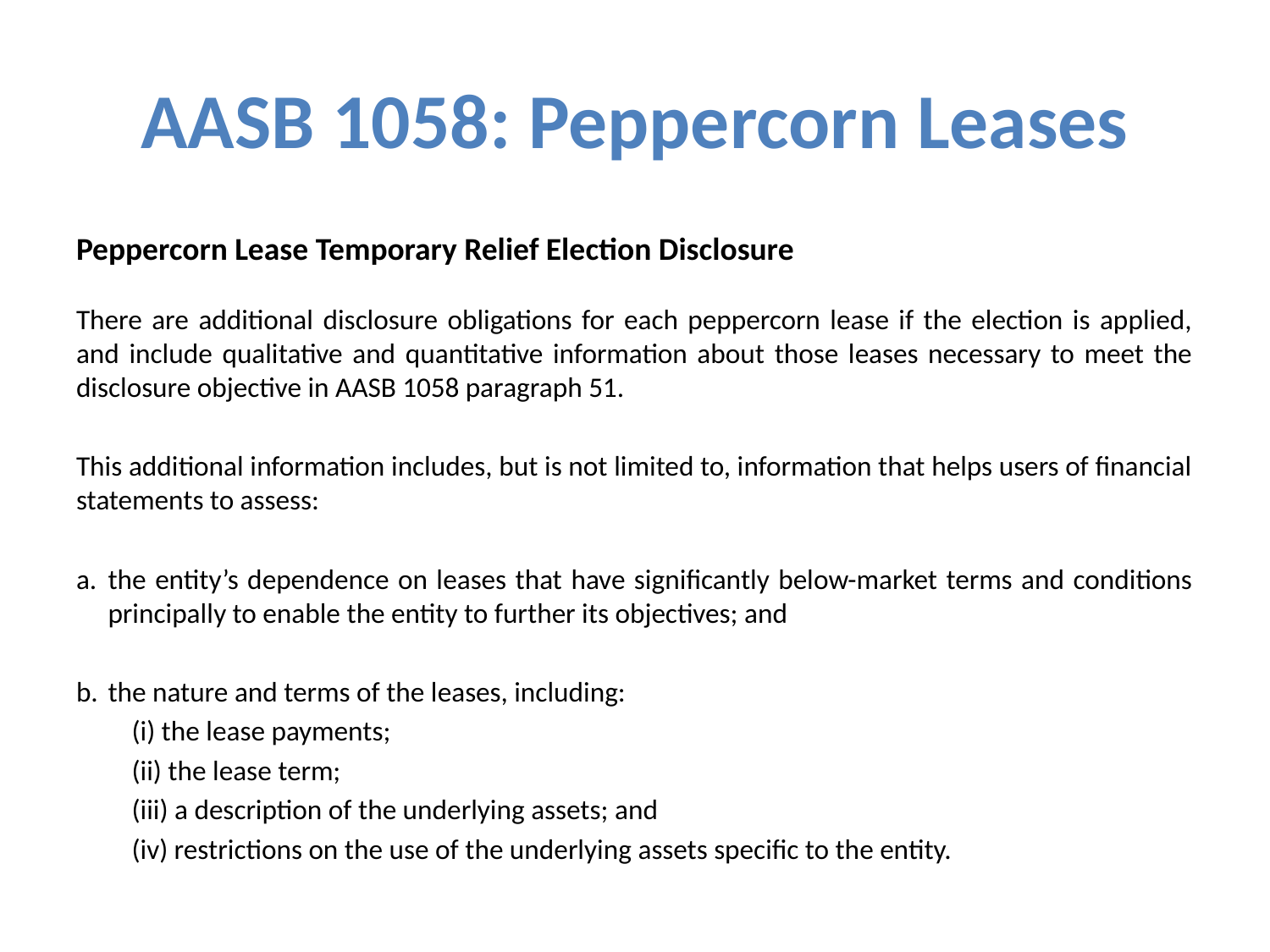

# AASB 1058: Peppercorn Leases
Peppercorn Lease Temporary Relief Election Disclosure

There are additional disclosure obligations for each peppercorn lease if the election is applied, and include qualitative and quantitative information about those leases necessary to meet the disclosure objective in AASB 1058 paragraph 51.

This additional information includes, but is not limited to, information that helps users of financial statements to assess:

the entity’s dependence on leases that have significantly below-market terms and conditions principally to enable the entity to further its objectives; and

the nature and terms of the leases, including:
(i) the lease payments;
(ii) the lease term;
(iii) a description of the underlying assets; and
(iv) restrictions on the use of the underlying assets specific to the entity.